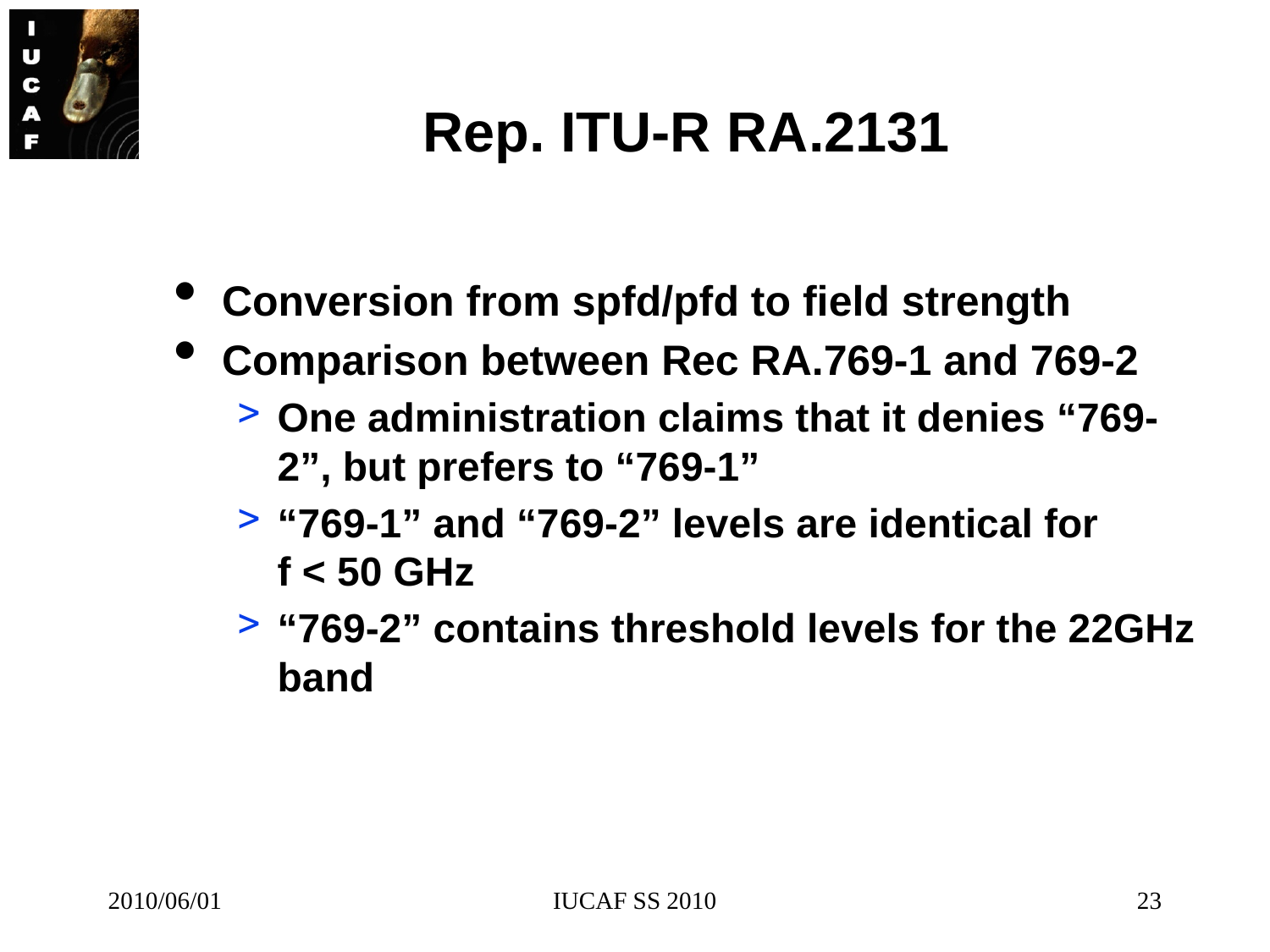

# Rep. ITU-R RA.2131
Conversion from spfd/pfd to field strength
Comparison between Rec RA.769-1 and 769-2
One administration claims that it denies “769-2”, but prefers to “769-1”
“769-1” and “769-2” levels are identical for
f < 50 GHz
“769-2” contains threshold levels for the 22GHz band
2010/06/01
IUCAF SS 2010
23